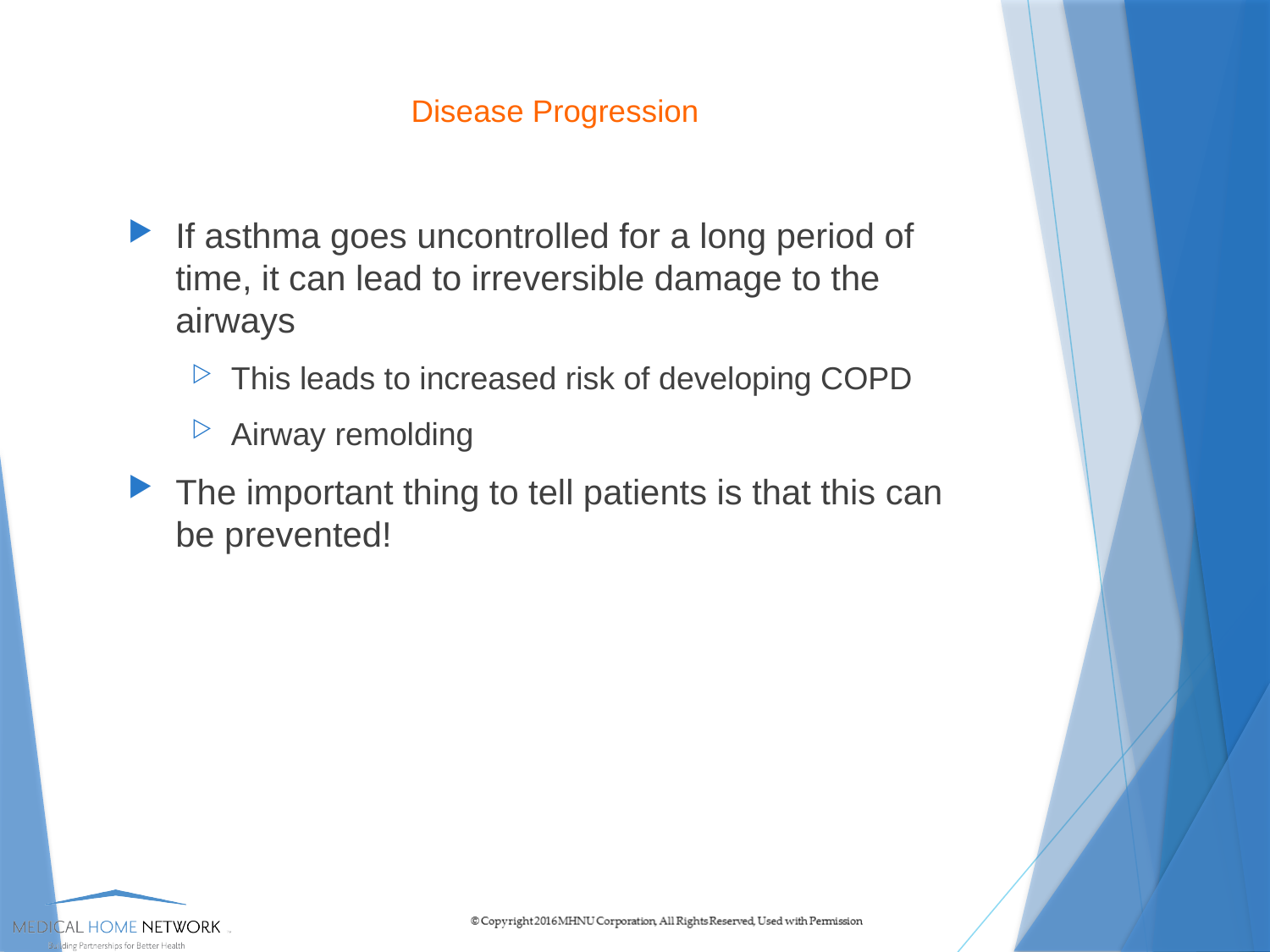

# Disease Progression
If asthma goes uncontrolled for a long period of time, it can lead to irreversible damage to the airways
This leads to increased risk of developing COPD
Airway remolding
The important thing to tell patients is that this can be prevented!